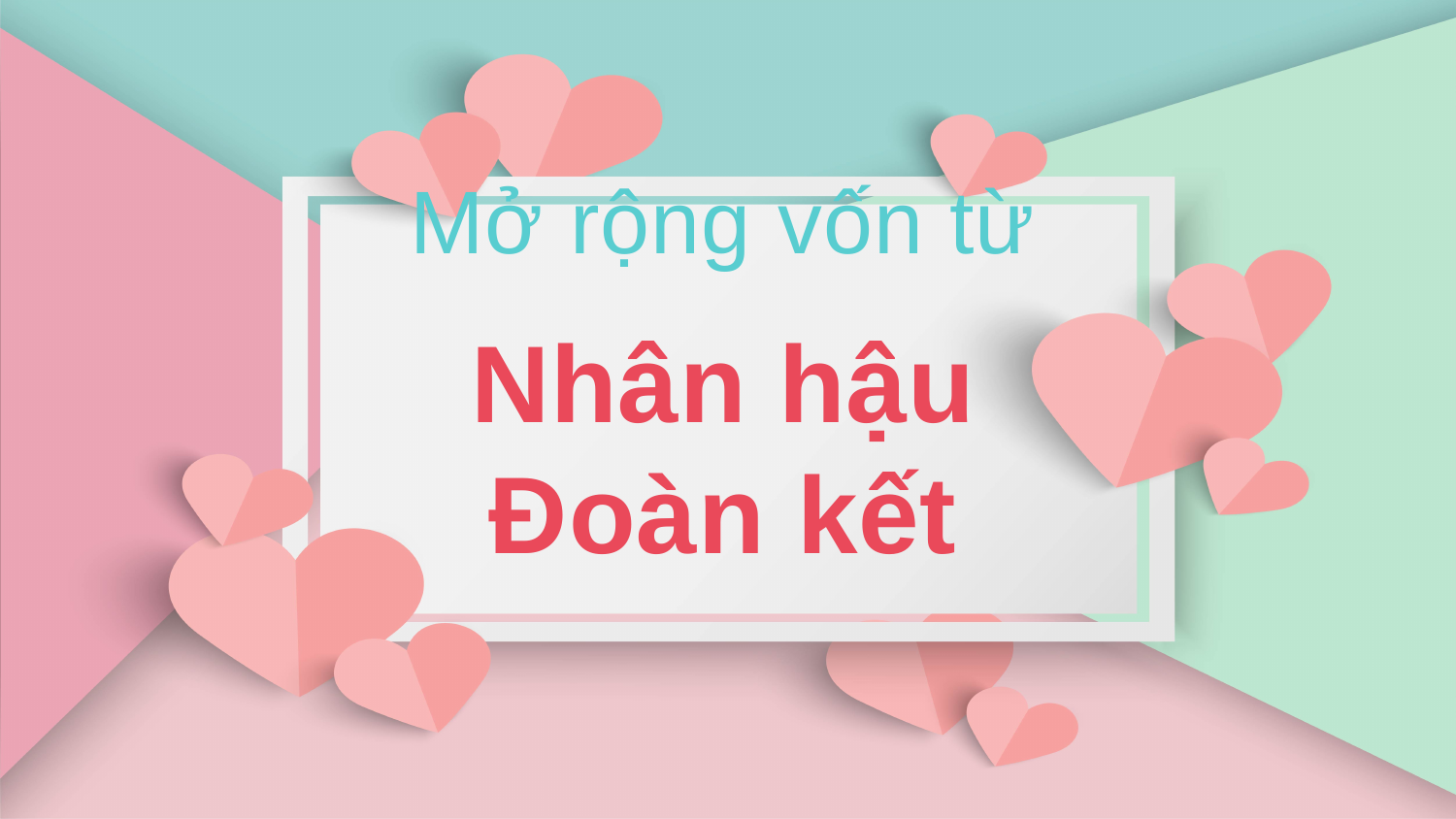

Mở rộng vốn từ
Nhân hậu
Đoàn kết